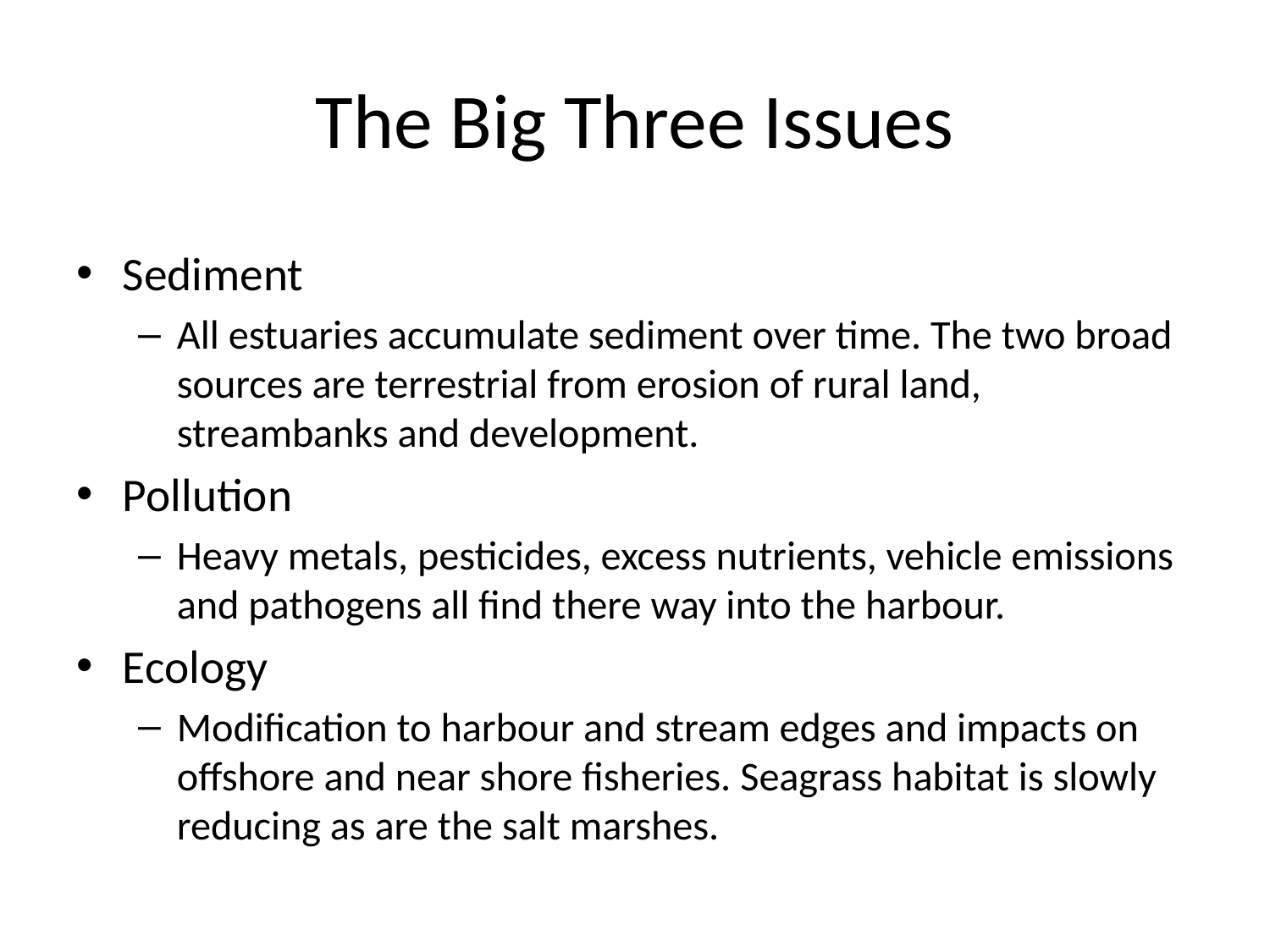

# The Big Three Issues
Sediment
All estuaries accumulate sediment over time. The two broad sources are terrestrial from erosion of rural land, streambanks and development.
Pollution
Heavy metals, pesticides, excess nutrients, vehicle emissions and pathogens all find there way into the harbour.
Ecology
Modification to harbour and stream edges and impacts on offshore and near shore fisheries. Seagrass habitat is slowly reducing as are the salt marshes.